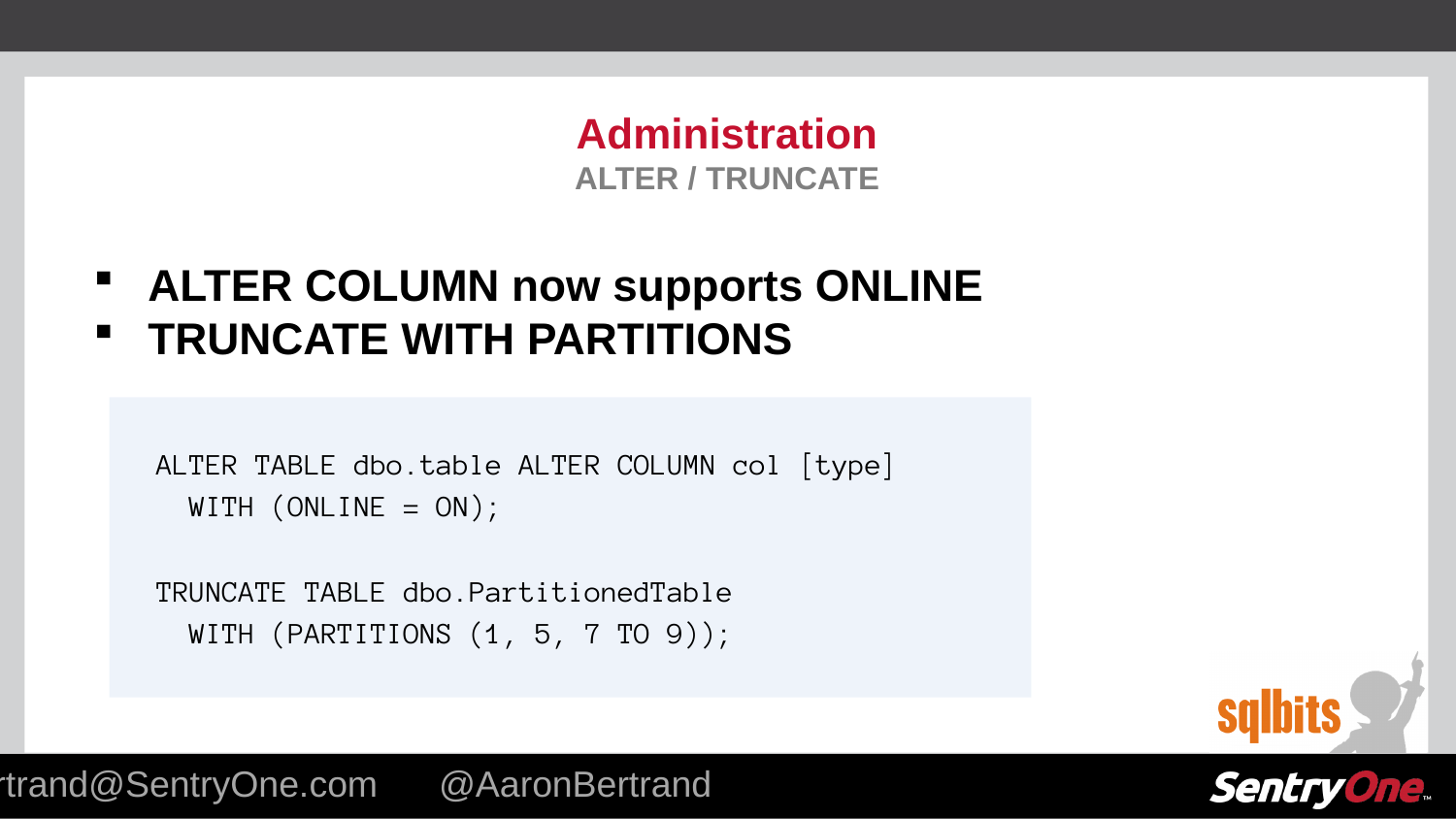

# Administration ALTER / TRUNCATE
ALTER COLUMN now supports ONLINE
TRUNCATE WITH PARTITIONS

  ALTER TABLE dbo.table ALTER COLUMN col [type]
    WITH (ONLINE = ON);

  TRUNCATE TABLE dbo.PartitionedTable
    WITH (PARTITIONS (1, 5, 7 TO 9));